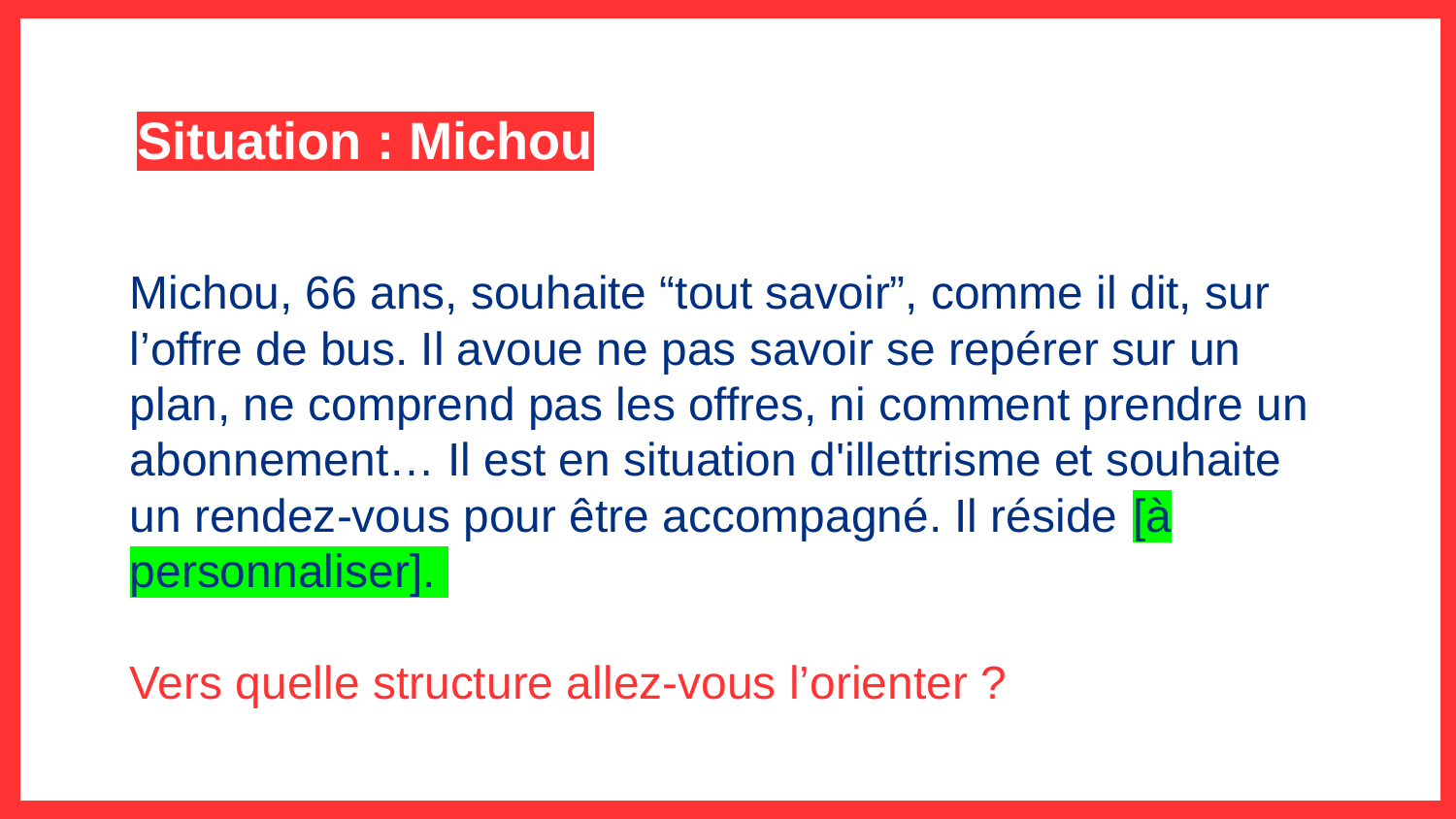

Situation : Michou
Michou, 66 ans, souhaite “tout savoir”, comme il dit, sur l’offre de bus. Il avoue ne pas savoir se repérer sur un plan, ne comprend pas les offres, ni comment prendre un abonnement… Il est en situation d'illettrisme et souhaite un rendez-vous pour être accompagné. Il réside [à personnaliser].

Vers quelle structure allez-vous l’orienter ?